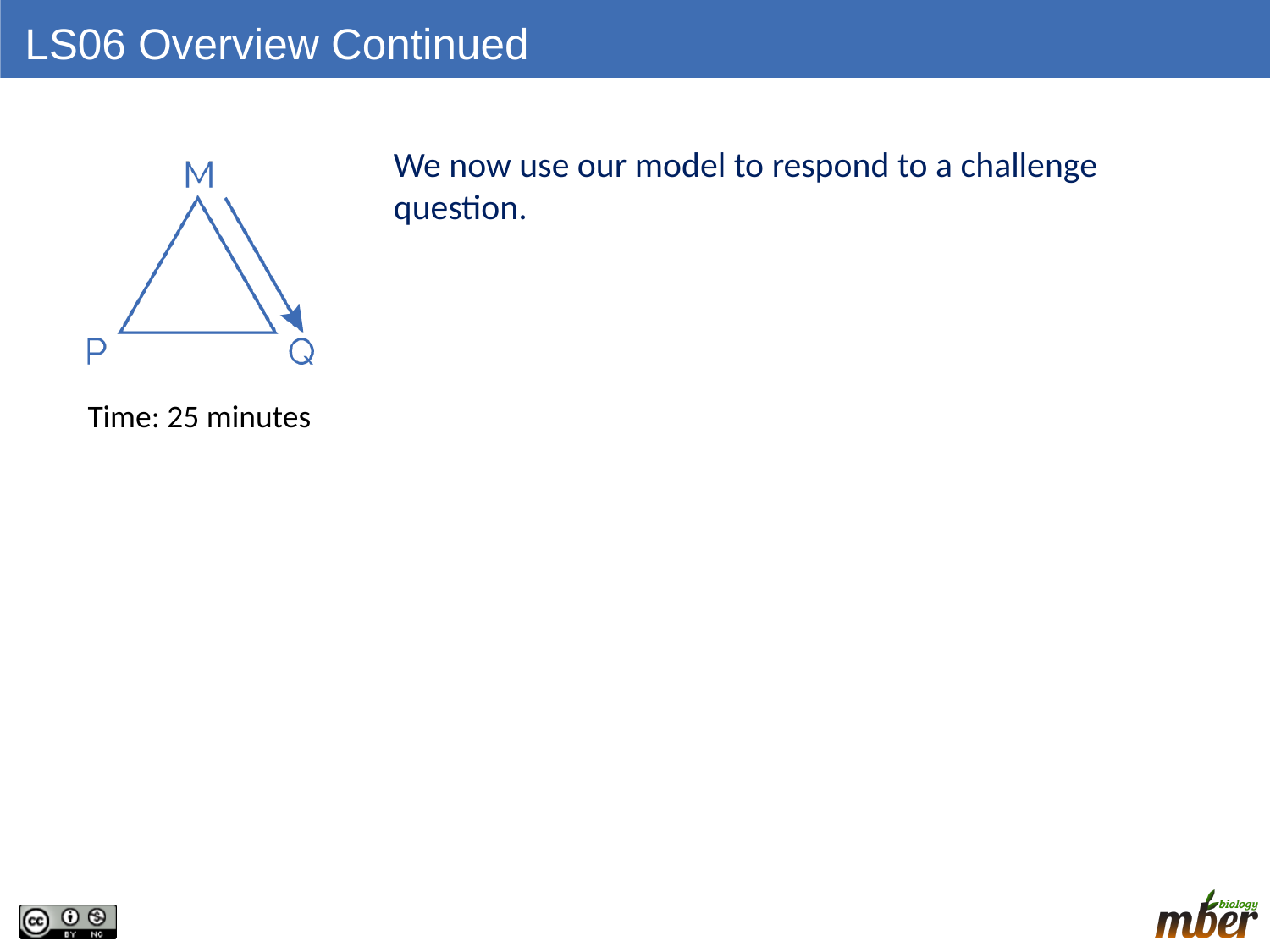

# LS06 Overview Continued
We now use our model to respond to a challenge question.
Time: 25 minutes